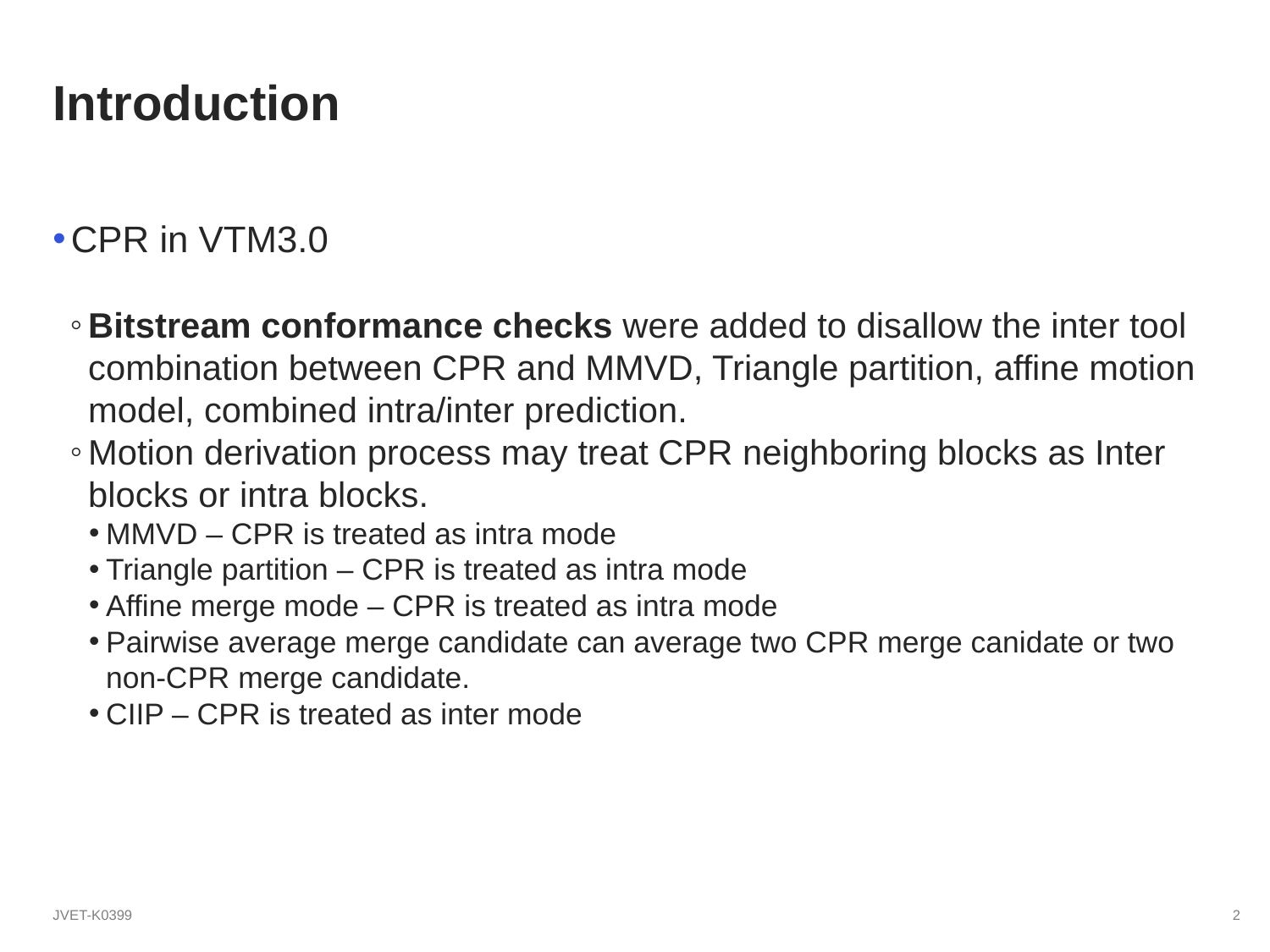

# Introduction

CPR in VTM3.0

Bitstream conformance checks were added to disallow the inter tool combination between CPR and MMVD, Triangle partition, affine motion model, combined intra/inter prediction.
Motion derivation process may treat CPR neighboring blocks as Inter blocks or intra blocks.
MMVD – CPR is treated as intra mode
Triangle partition – CPR is treated as intra mode
Affine merge mode – CPR is treated as intra mode
Pairwise average merge candidate can average two CPR merge canidate or two non-CPR merge candidate.
CIIP – CPR is treated as inter mode

JVET-K0399